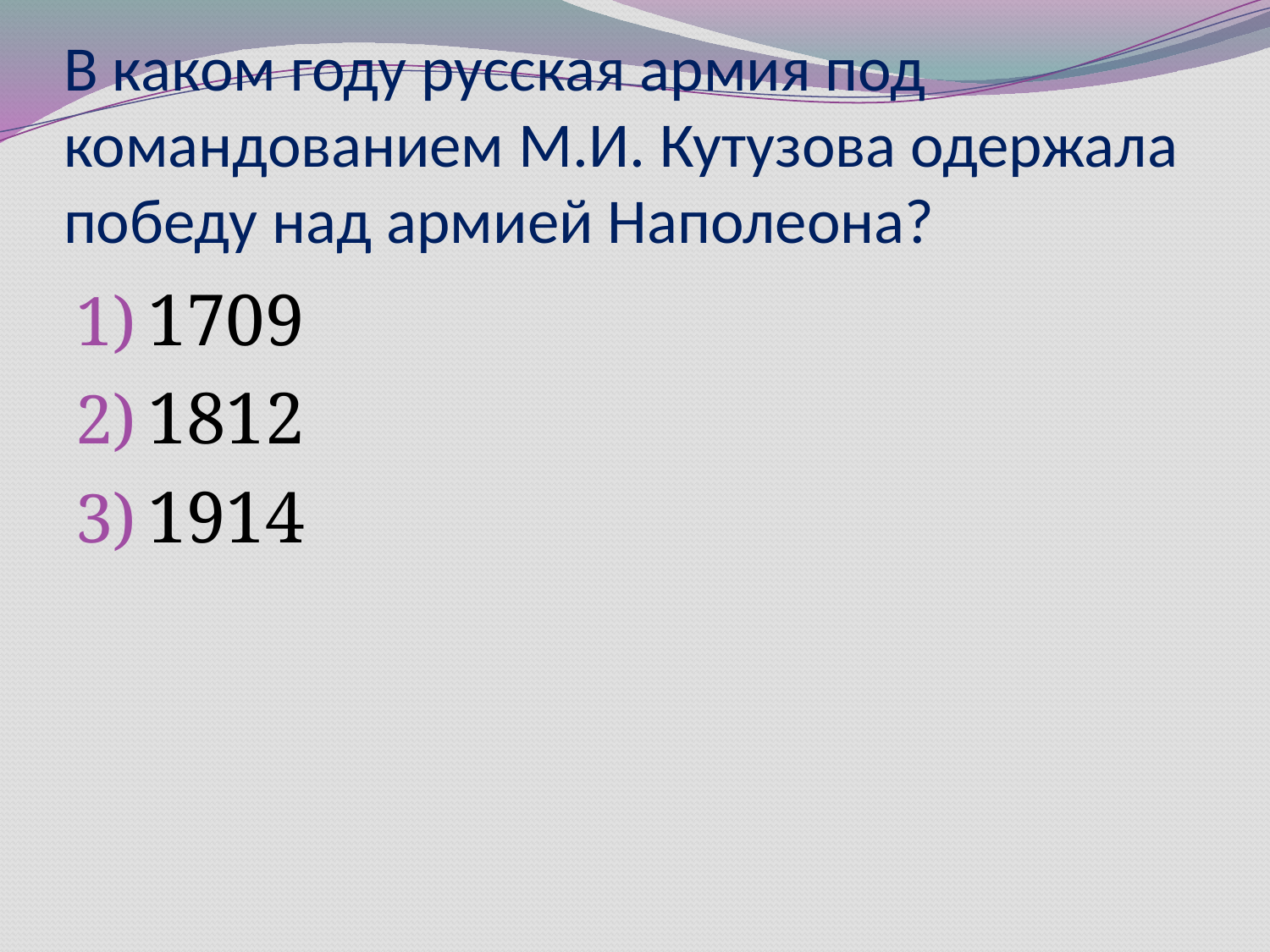

# В каком году русская армия под командованием М.И. Кутузова одержала победу над армией Наполеона?
1709
1812
1914